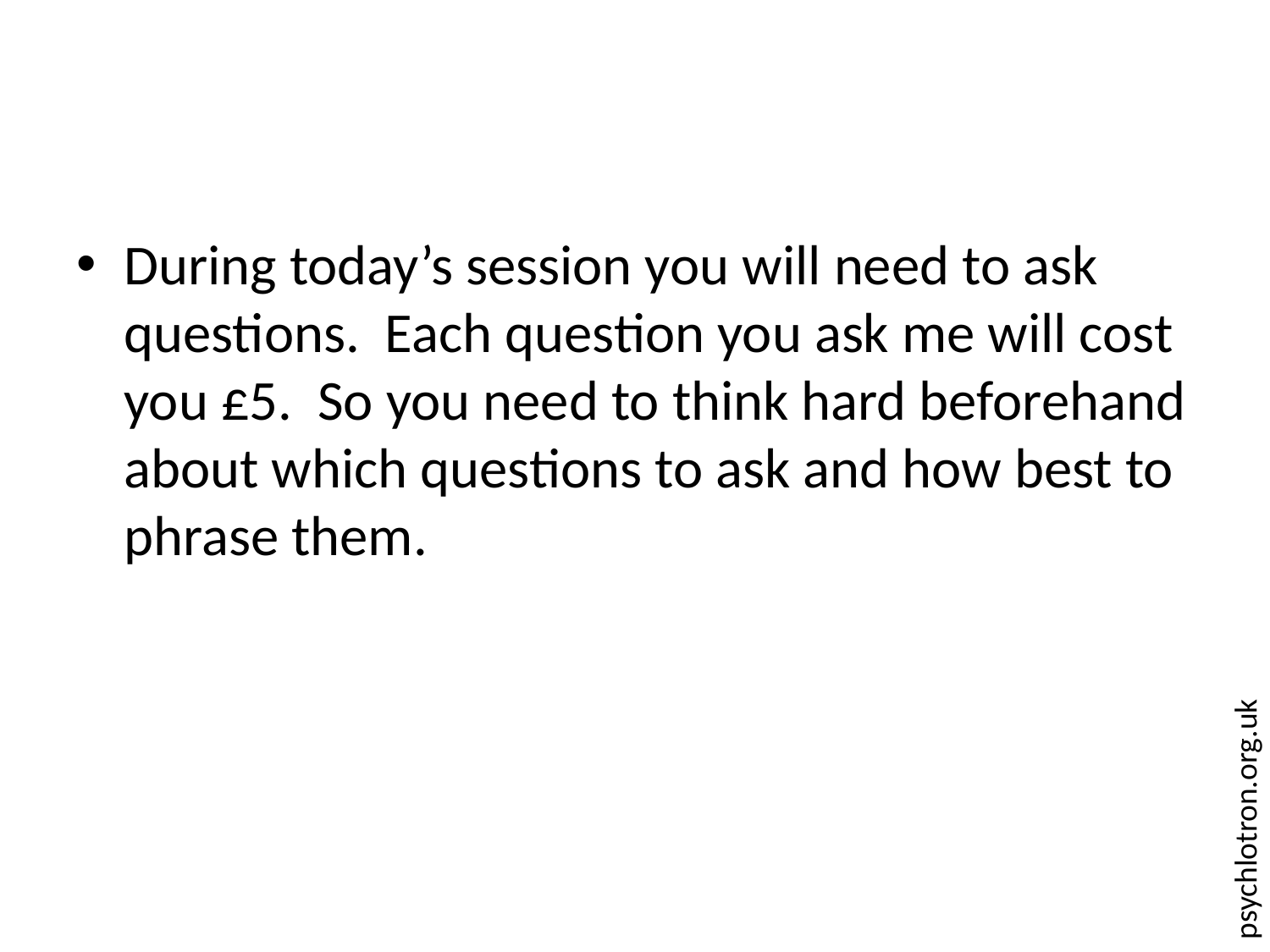

#
During today’s session you will need to ask questions.  Each question you ask me will cost you £5.  So you need to think hard beforehand about which questions to ask and how best to phrase them.